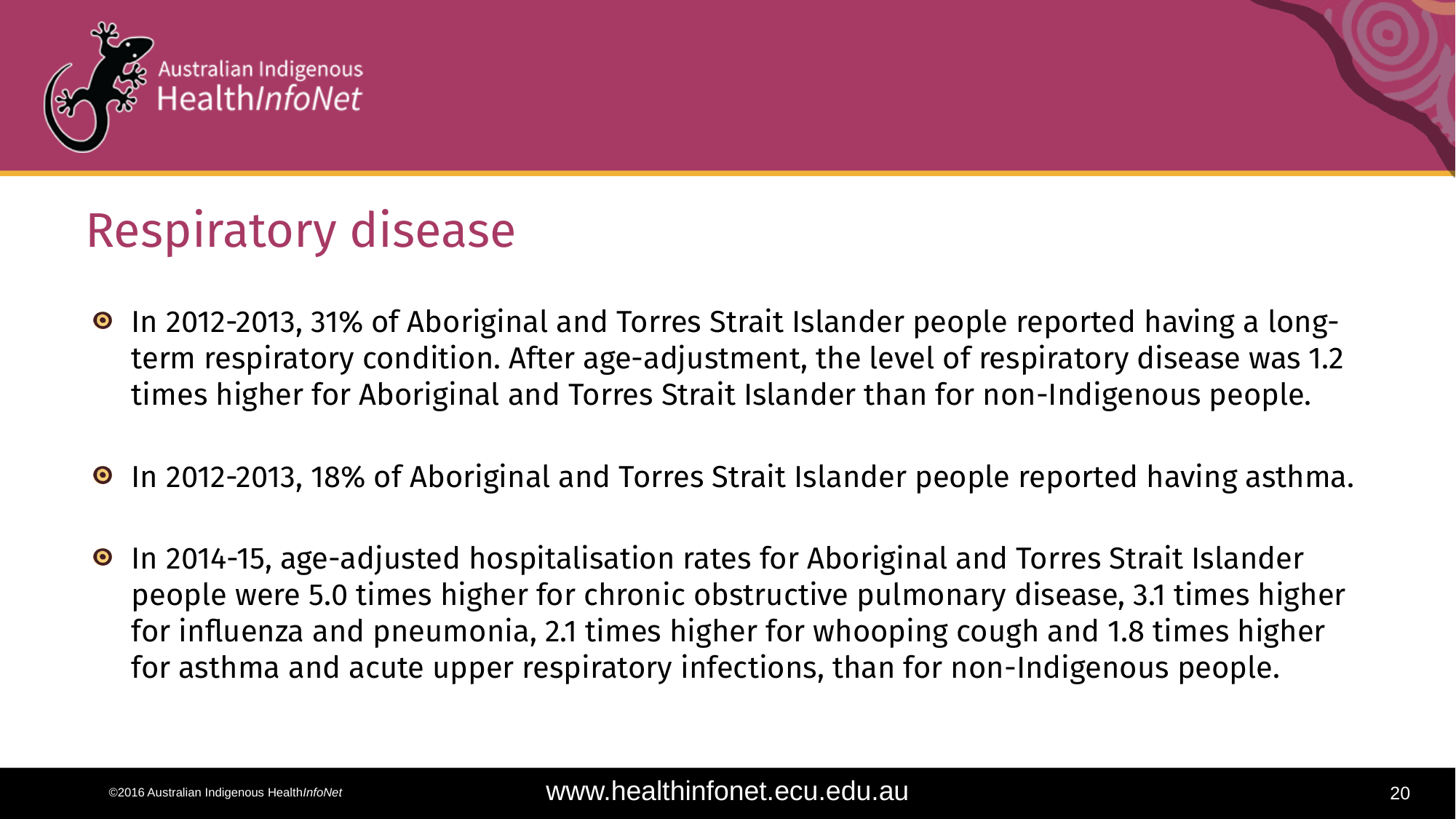

# Respiratory disease
In 2012-2013, 31% of Aboriginal and Torres Strait Islander people reported having a long-term respiratory condition. After age-adjustment, the level of respiratory disease was 1.2 times higher for Aboriginal and Torres Strait Islander than for non-Indigenous people.
In 2012-2013, 18% of Aboriginal and Torres Strait Islander people reported having asthma.
In 2014-15, age-adjusted hospitalisation rates for Aboriginal and Torres Strait Islander people were 5.0 times higher for chronic obstructive pulmonary disease, 3.1 times higher for influenza and pneumonia, 2.1 times higher for whooping cough and 1.8 times higher for asthma and acute upper respiratory infections, than for non-Indigenous people.